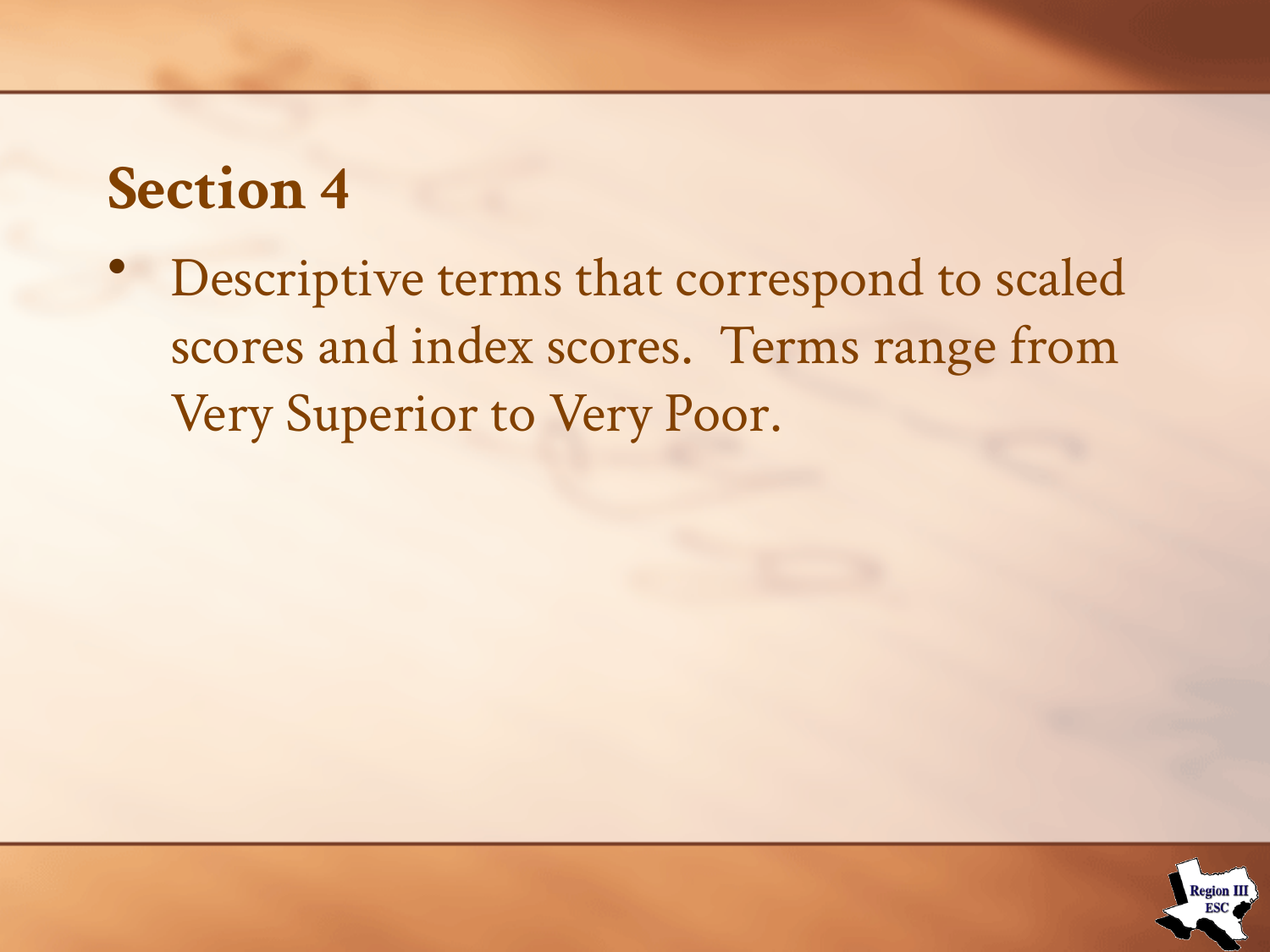

# Section 4
Descriptive terms that correspond to scaled scores and index scores.  Terms range from Very Superior to Very Poor.